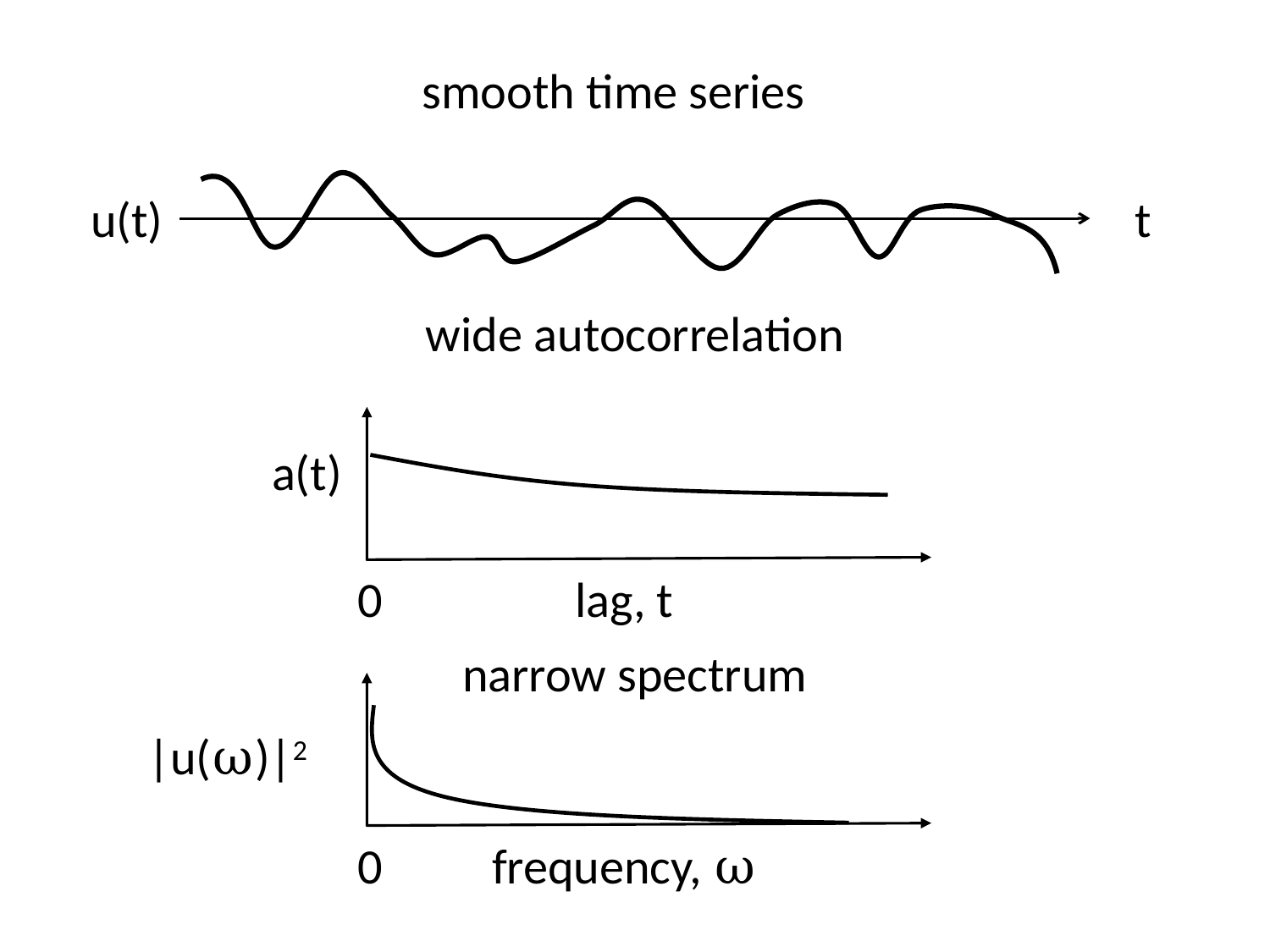

smooth time series

u(t)
t
wide autocorrelation

a(t)

0
lag, t
narrow spectrum

|u(ω)|2
0
frequency, ω